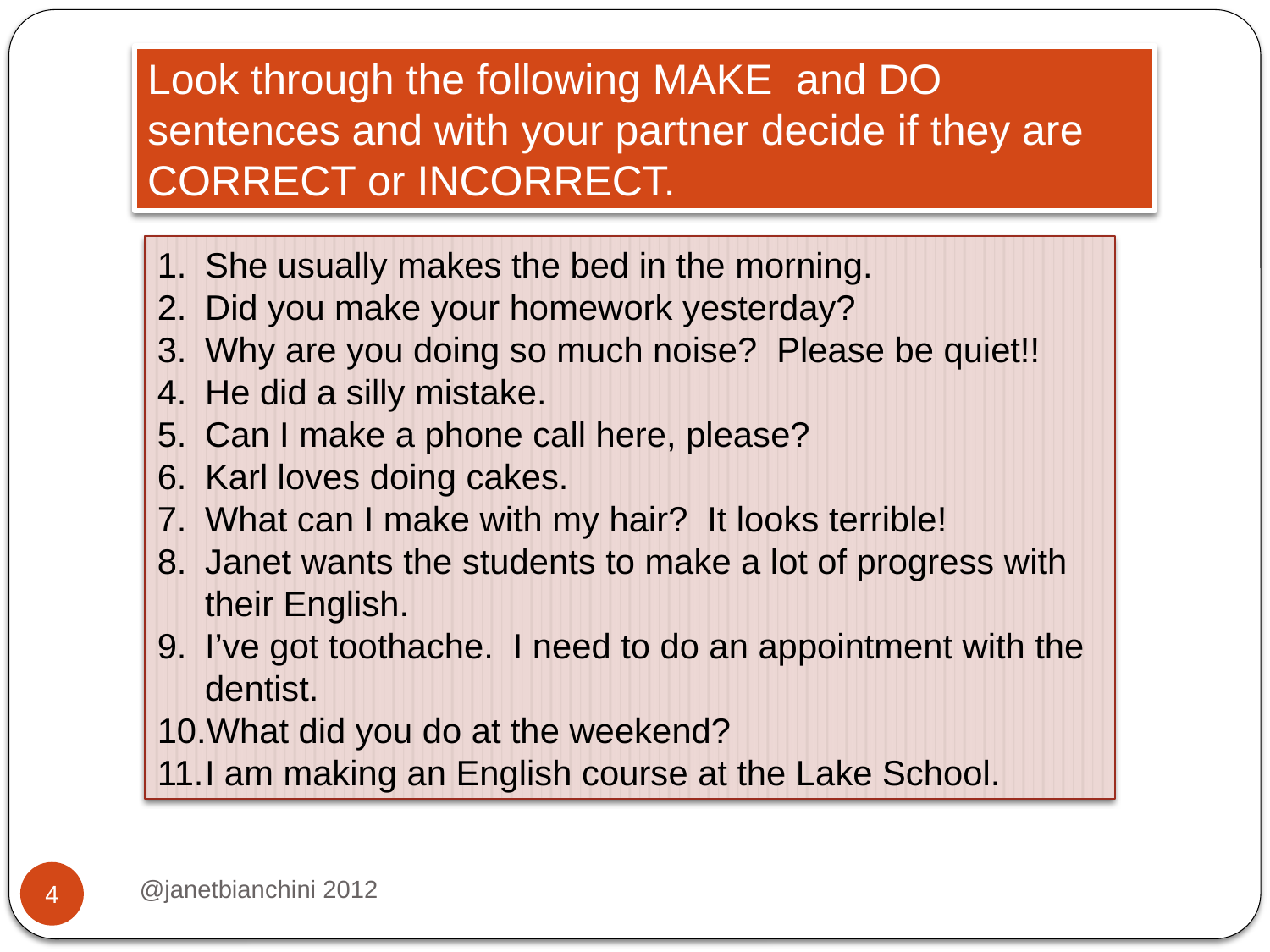

Look through the following MAKE  and DO sentences and with your partner decide if they are CORRECT or INCORRECT.
She usually makes the bed in the morning.
Did you make your homework yesterday?
Why are you doing so much noise?  Please be quiet!!
He did a silly mistake.
Can I make a phone call here, please?
Karl loves doing cakes.
What can I make with my hair?  It looks terrible!
Janet wants the students to make a lot of progress with their English.
I’ve got toothache.  I need to do an appointment with the dentist.
What did you do at the weekend?
I am making an English course at the Lake School.
@janetbianchini 2012
4